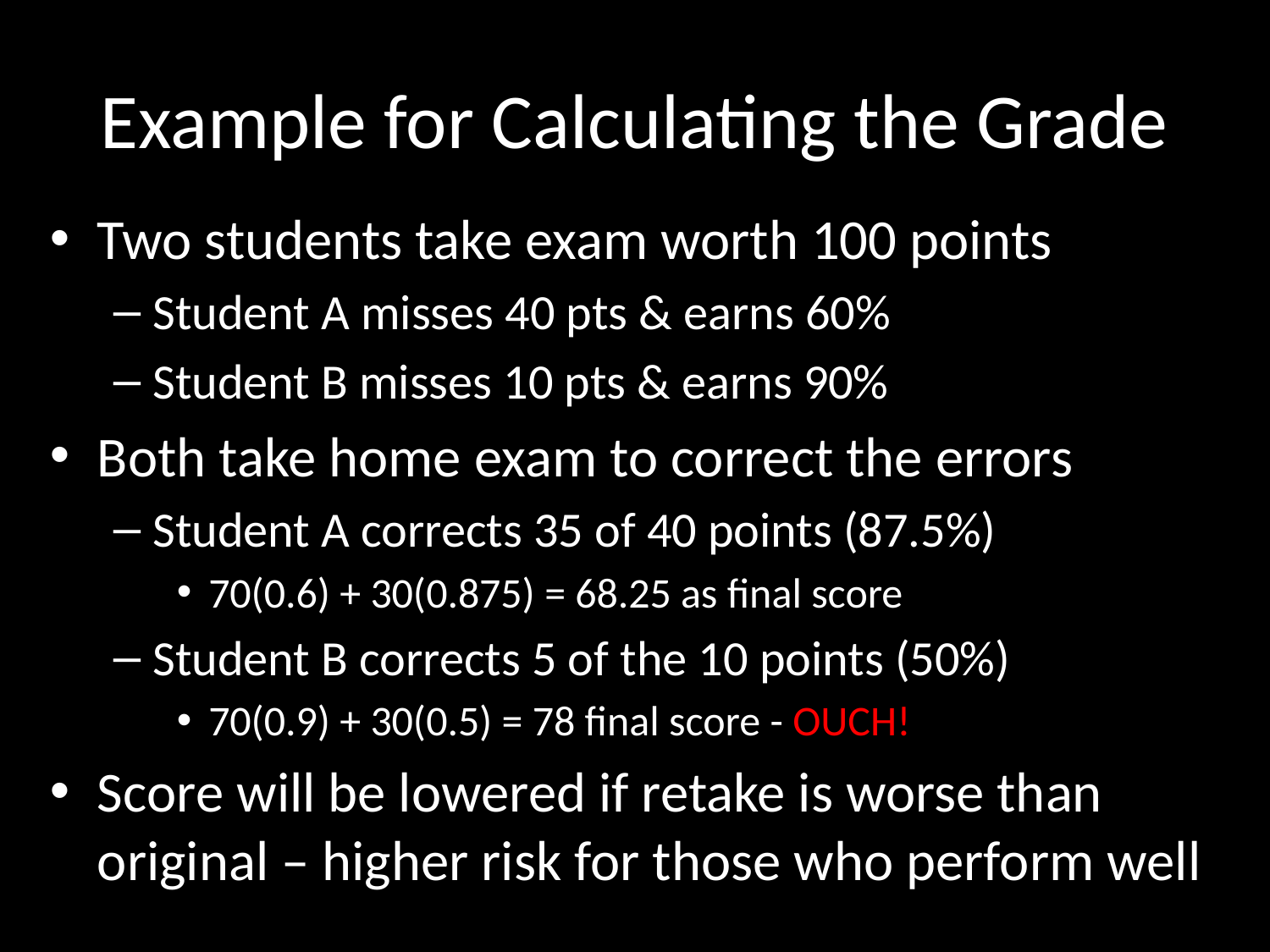

# Example for Calculating the Grade
Two students take exam worth 100 points
Student A misses 40 pts & earns 60%
Student B misses 10 pts & earns 90%
Both take home exam to correct the errors
Student A corrects 35 of 40 points (87.5%)
70(0.6) + 30(0.875) = 68.25 as final score
Student B corrects 5 of the 10 points (50%)
70(0.9) + 30(0.5) = 78 final score - OUCH!
Score will be lowered if retake is worse than original – higher risk for those who perform well